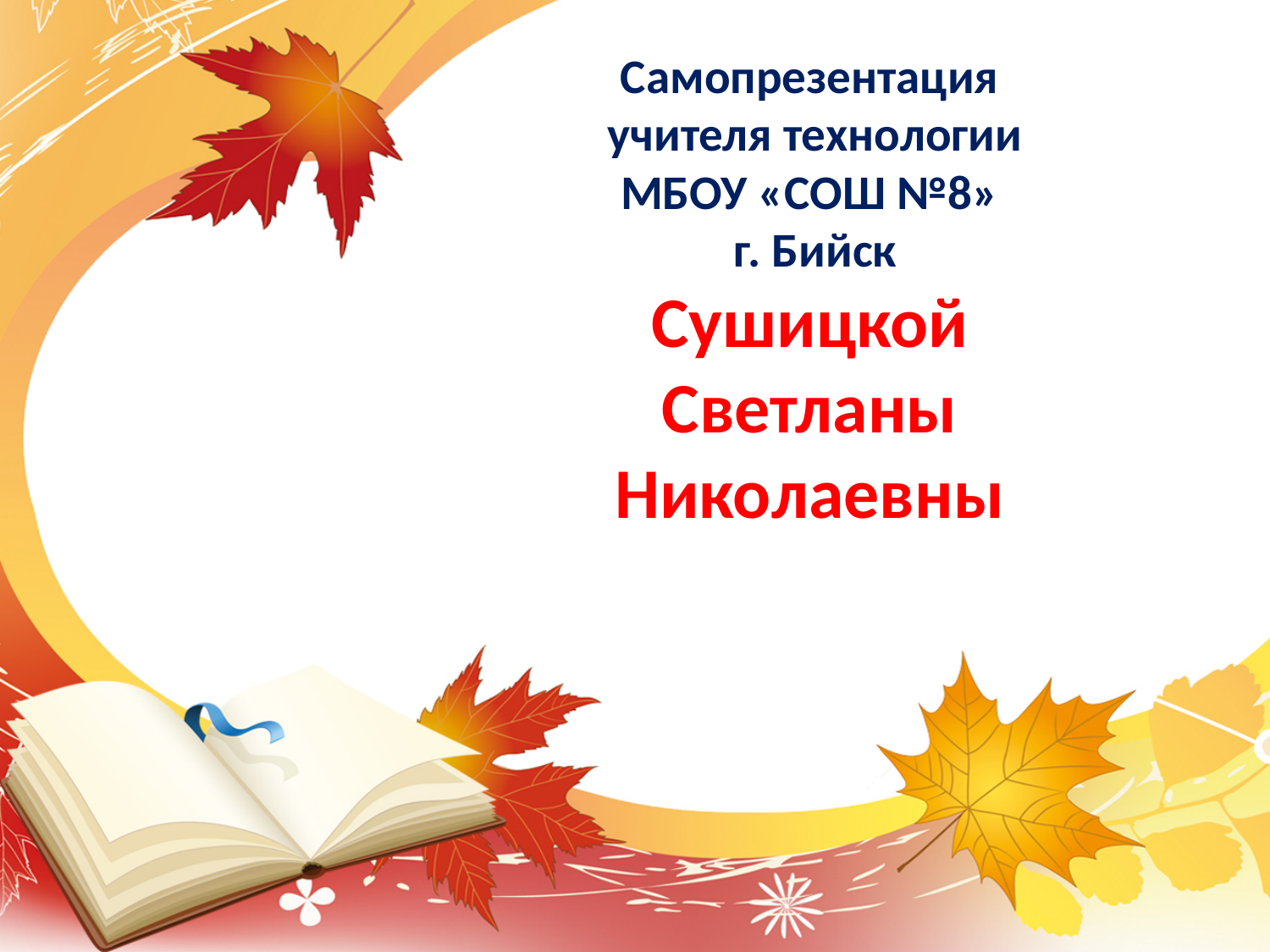

# Самопрезентация учителя технологии МБОУ «СОШ №8» г. Бийск Сушицкой Светланы Николаевны